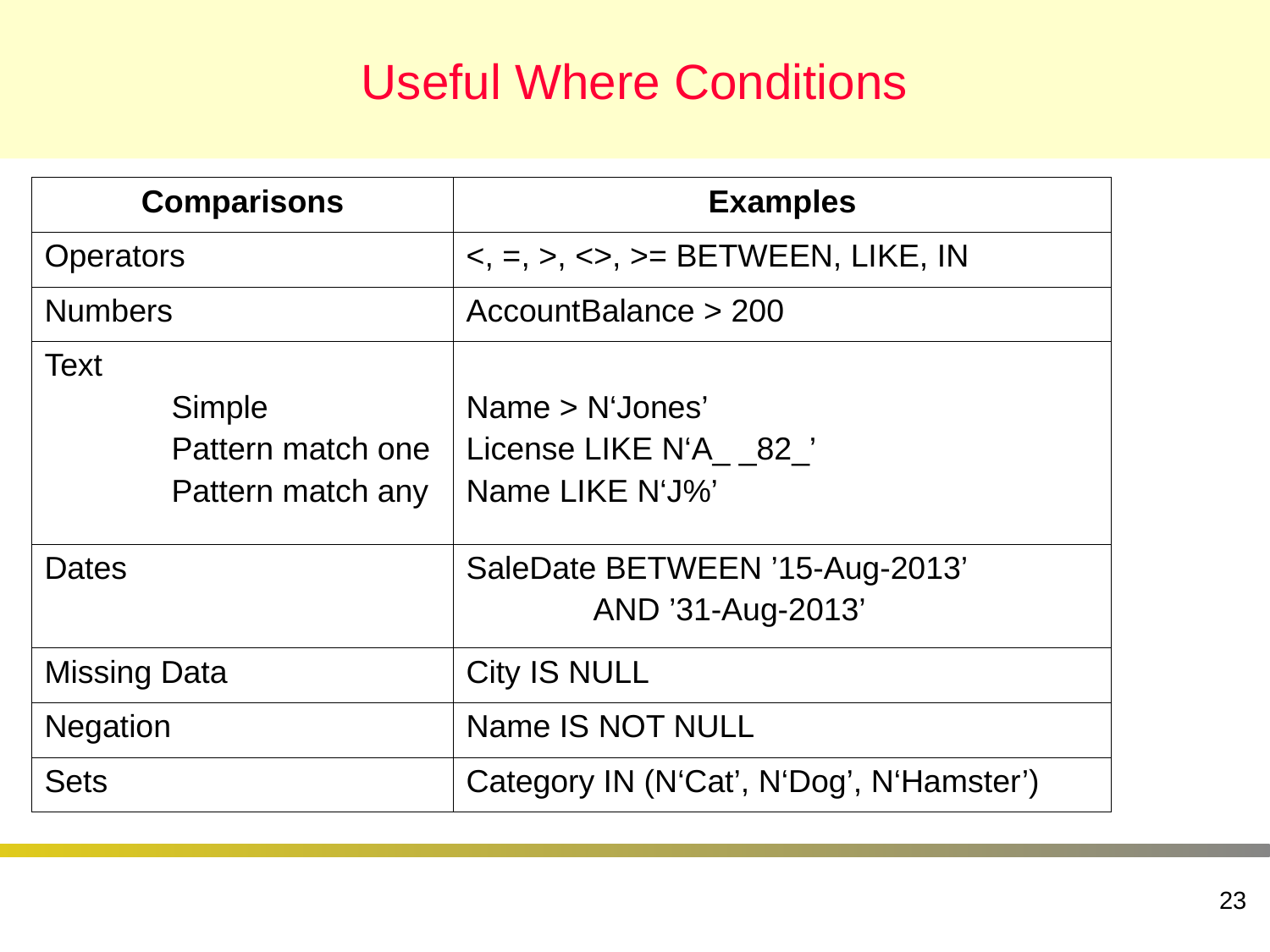

# Useful Where Conditions
| Comparisons | Examples |
| --- | --- |
| Operators | <, =, >, <>, >= BETWEEN, LIKE, IN |
| Numbers | AccountBalance > 200 |
| Text Simple Pattern match one Pattern match any | Name > N‘Jones’ License LIKE N‘A\_ \_82\_’ Name LIKE N‘J%’ |
| Dates | SaleDate BETWEEN ’15-Aug-2013’ AND ’31-Aug-2013’ |
| Missing Data | City IS NULL |
| Negation | Name IS NOT NULL |
| Sets | Category IN (N‘Cat’, N‘Dog’, N‘Hamster’) |
23